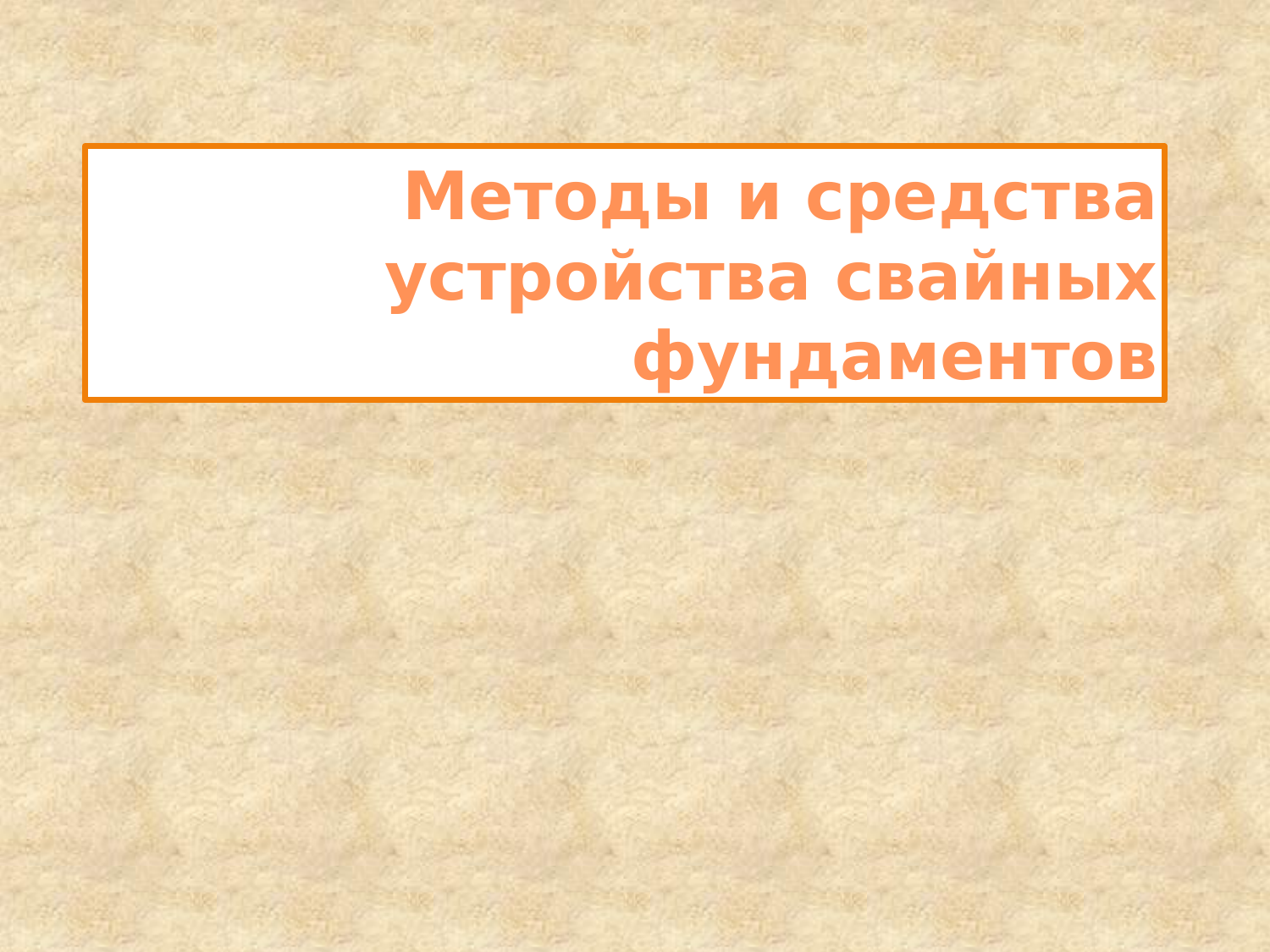

# Методы и средства устройства свайных фундаментов